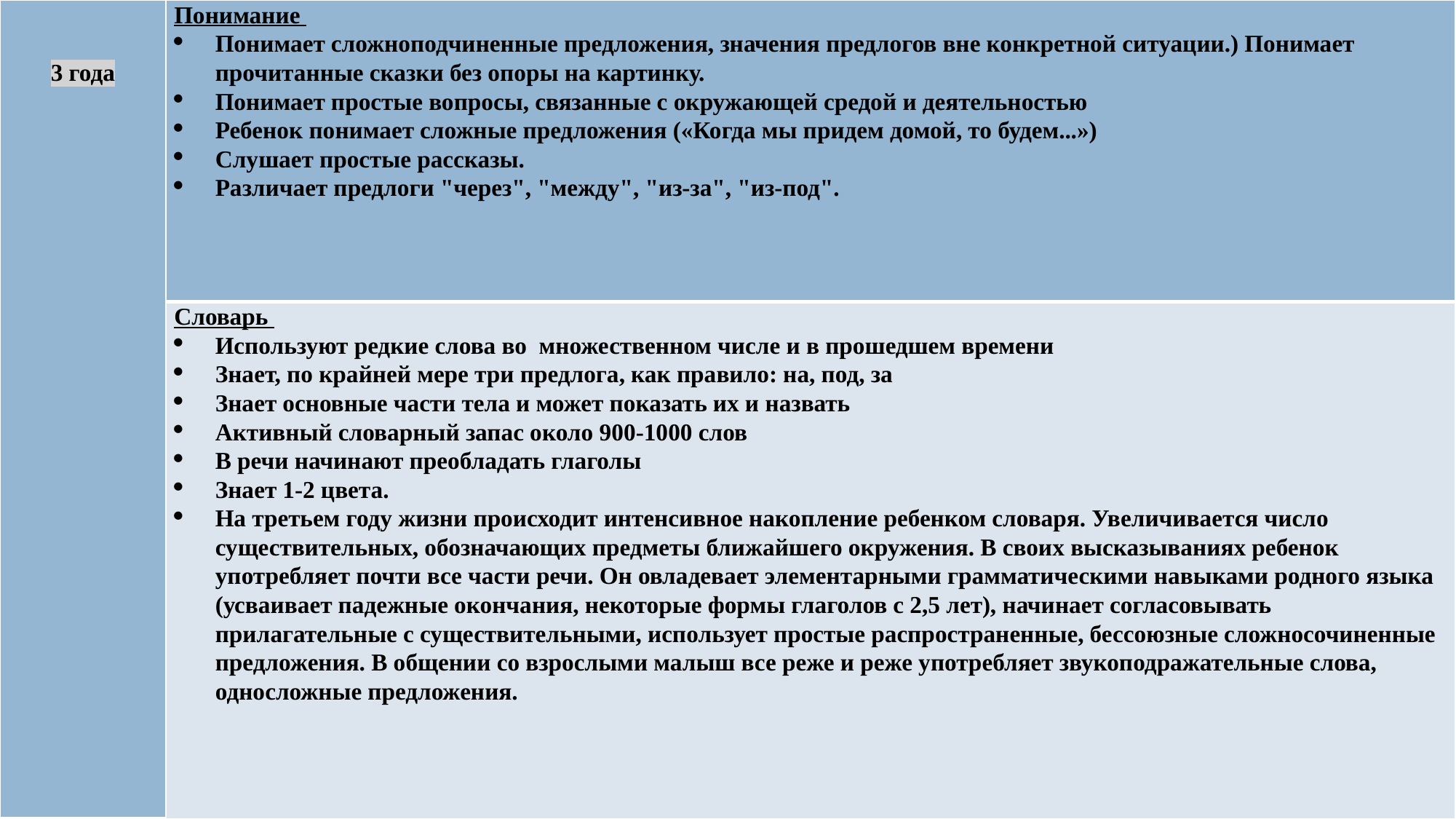

| 3 года | Понимание Понимает сложноподчиненные предложения, значения предлогов вне конкретной ситуации.) Понимает прочитанные сказки без опоры на картинку. Понимает простые вопросы, связанные с окружающей средой и деятельностью Ребенок понимает сложные предложения («Когда мы придем домой, то будем...») Слушает простые рассказы. Различает предлоги "через", "между", "из-за", "из-под". |
| --- | --- |
|  | Словарь Используют редкие слова во множественном числе и в прошедшем времени Знает, по крайней мере три предлога, как правило: на, под, за Знает основные части тела и может показать их и назвать Активный словарный запас около 900-1000 слов В речи начинают преобладать глаголы Знает 1-2 цвета. На третьем году жизни происходит интенсивное накопление ребенком словаря. Увеличивается число существительных, обозначающих предметы ближайшего окружения. В своих высказываниях ребенок употребляет почти все части речи. Он овладевает элементарными грамматическими навыками родного языка (усваивает падежные окончания, некоторые формы глаголов с 2,5 лет), начинает согласовывать прилагательные с существительными, использует простые распространенные, бессоюзные сложносочиненные предложения. В общении со взрослыми малыш все реже и реже употребляет звукоподражательные слова, односложные предложения. |